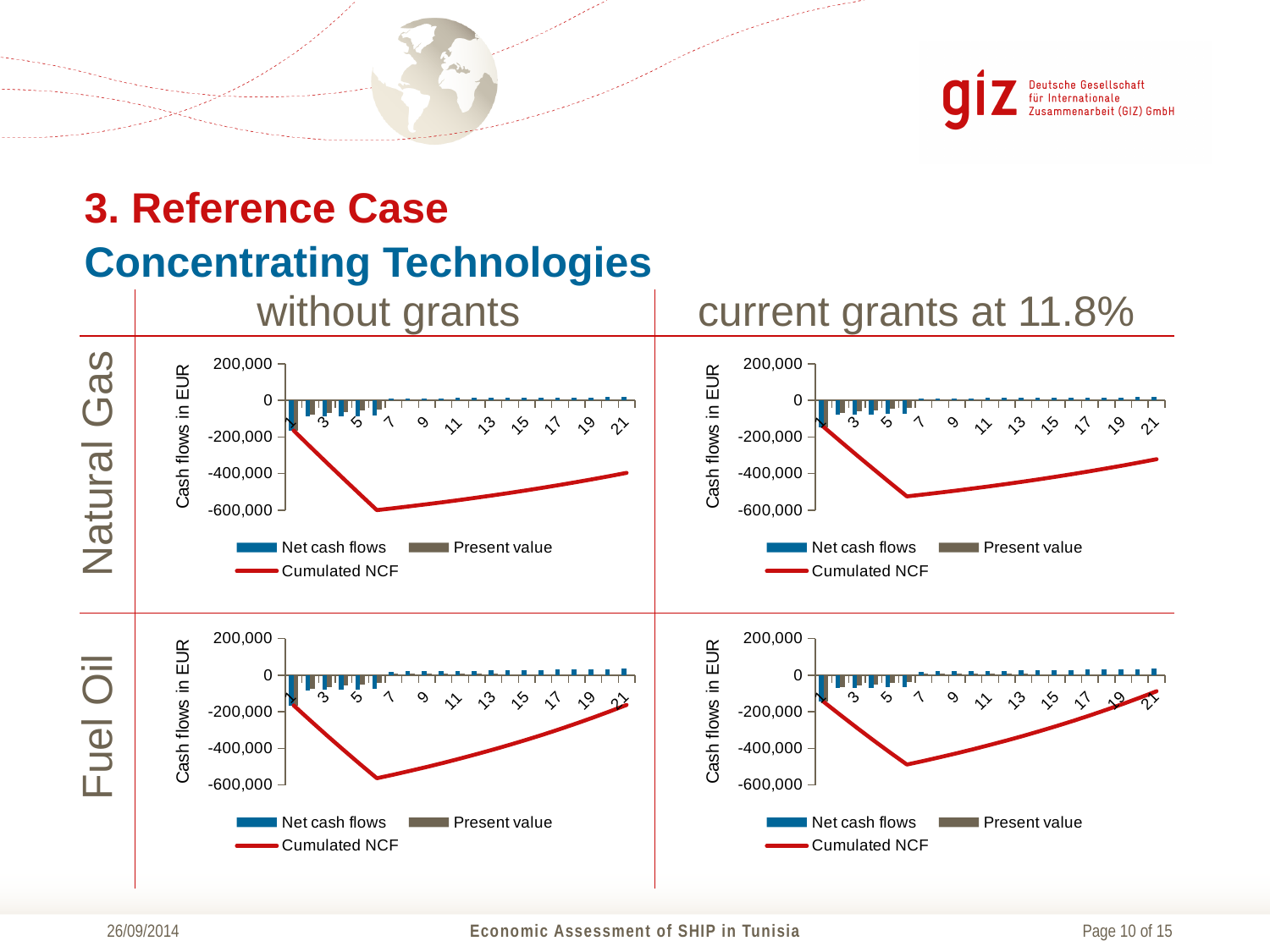

3. Reference Case
Concentrating Technologies
without grants
current grants at 11.8%
Natural Gas

### Chart

| Category | Net cash flows | Present value | Cumulated NCF |
|---|---|---|---|

### Chart

| Category | Net cash flows | Present value | Cumulated NCF |
|---|---|---|---|
Fuel Oil

### Chart

| Category | Net cash flows | Present value | Cumulated NCF |
|---|---|---|---|

### Chart

| Category | Net cash flows | Present value | Cumulated NCF |
|---|---|---|---|
26/09/2014
Economic Assessment of SHIP in Tunisia